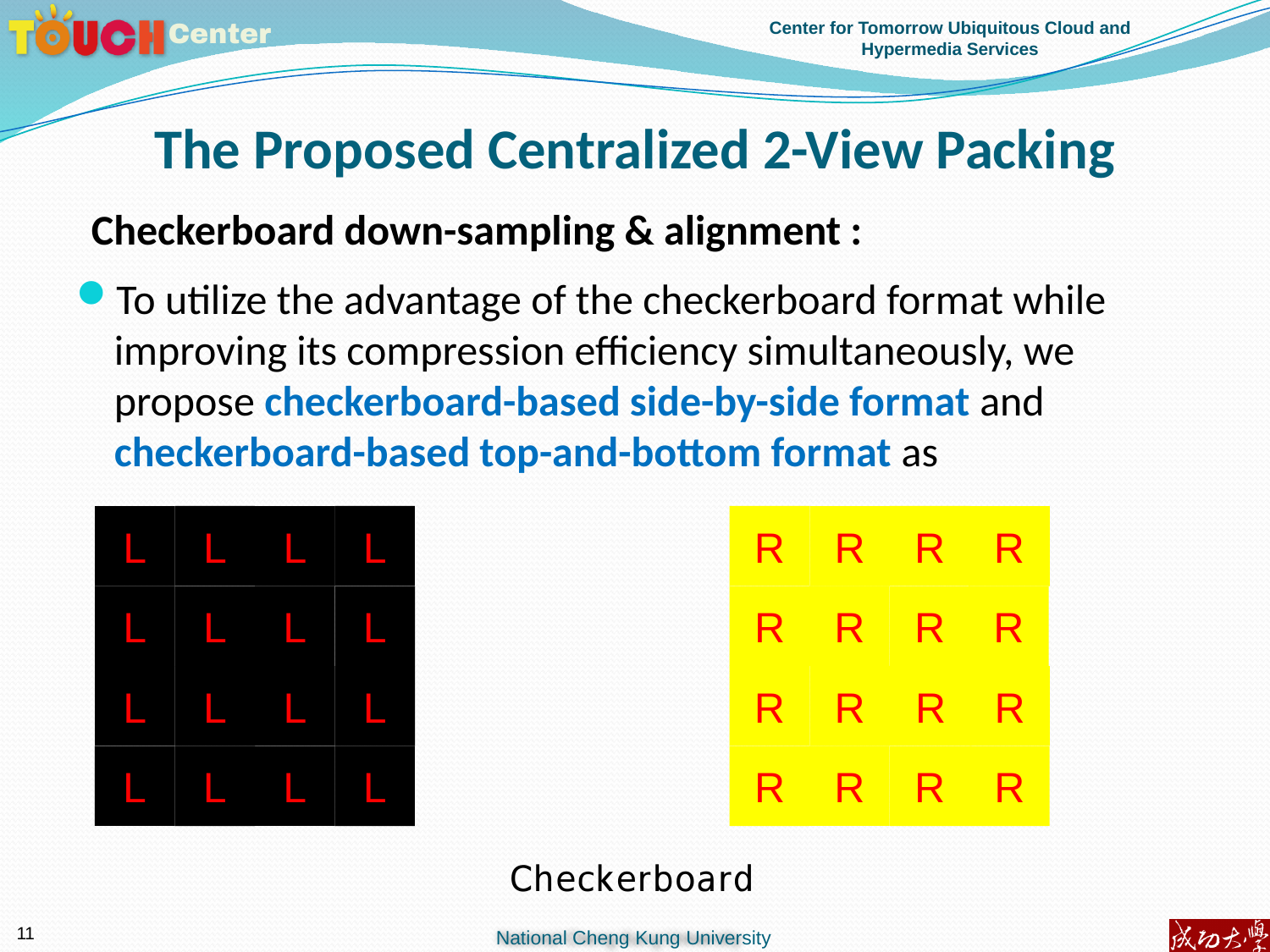

# The Proposed Centralized 2-View Packing
Checkerboard down-sampling & alignment :
To utilize the advantage of the checkerboard format while improving its compression efficiency simultaneously, we propose checkerboard-based side-by-side format and checkerboard-based top-and-bottom format as
L
L
R
R
L
L
R
R
R
L
L
L
L
R
R
R
R
R
L
L
L
L
R
R
R
R
R
R
L
L
L
L
Checkerboard